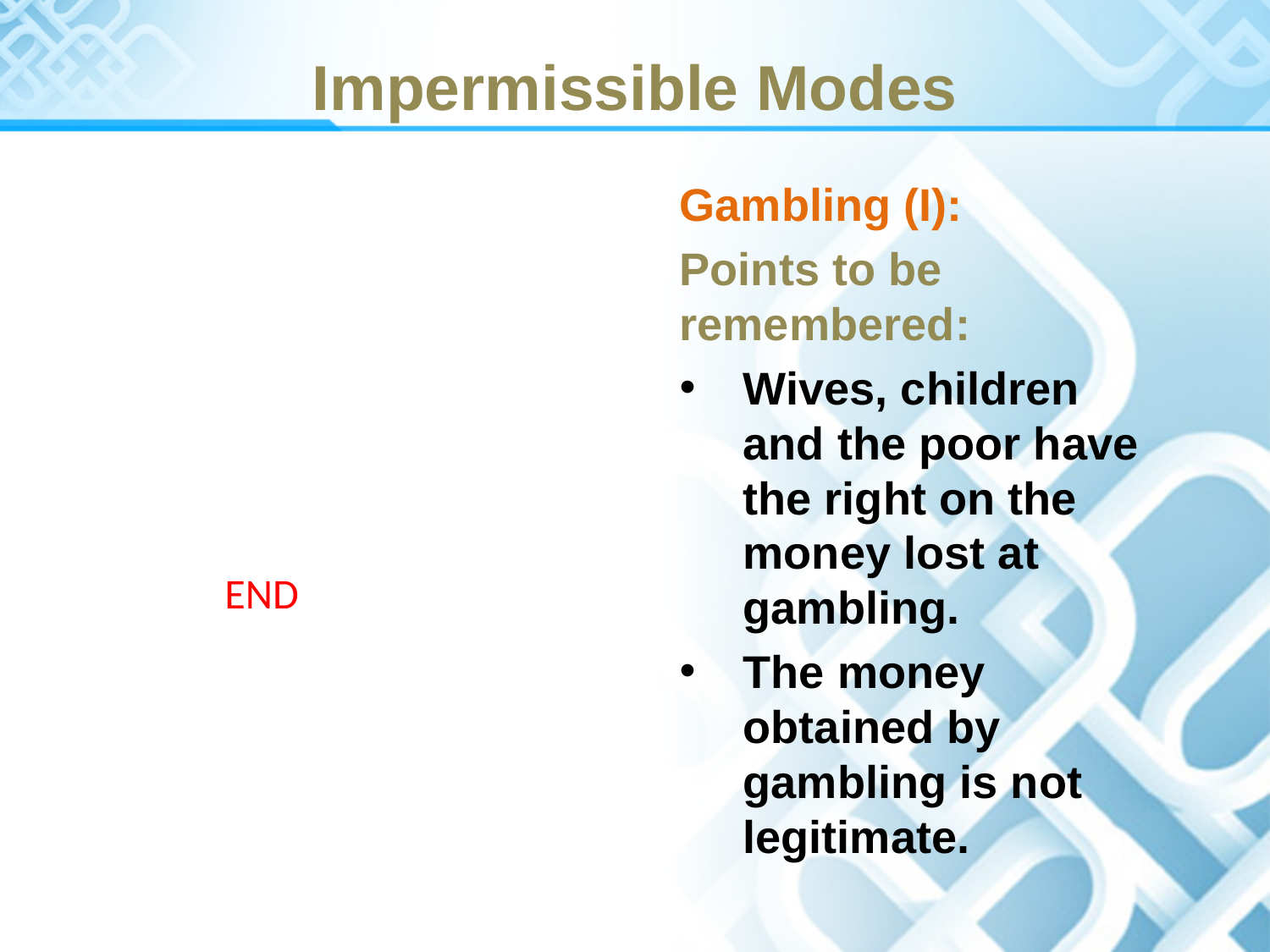

Impermissible Modes
Gambling (I):
Points to be remembered:
Wives, children and the poor have the right on the money lost at gambling.
The money obtained by gambling is not legitimate.
END